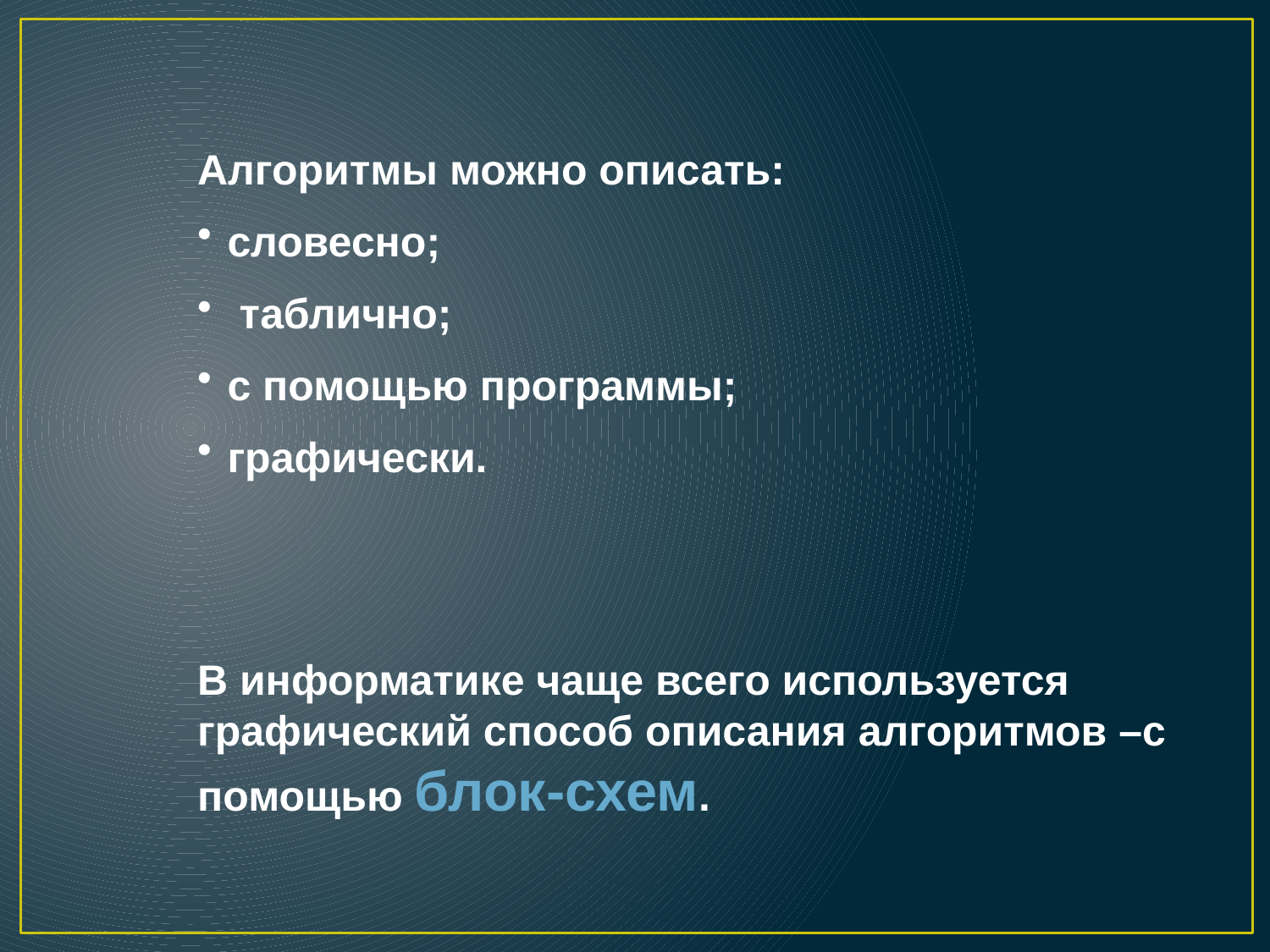

Алгоритмы можно описать:
словесно;
 таблично;
с помощью программы;
графически.

В информатике чаще всего используется графический способ описания алгоритмов –с помощью блок-схем.